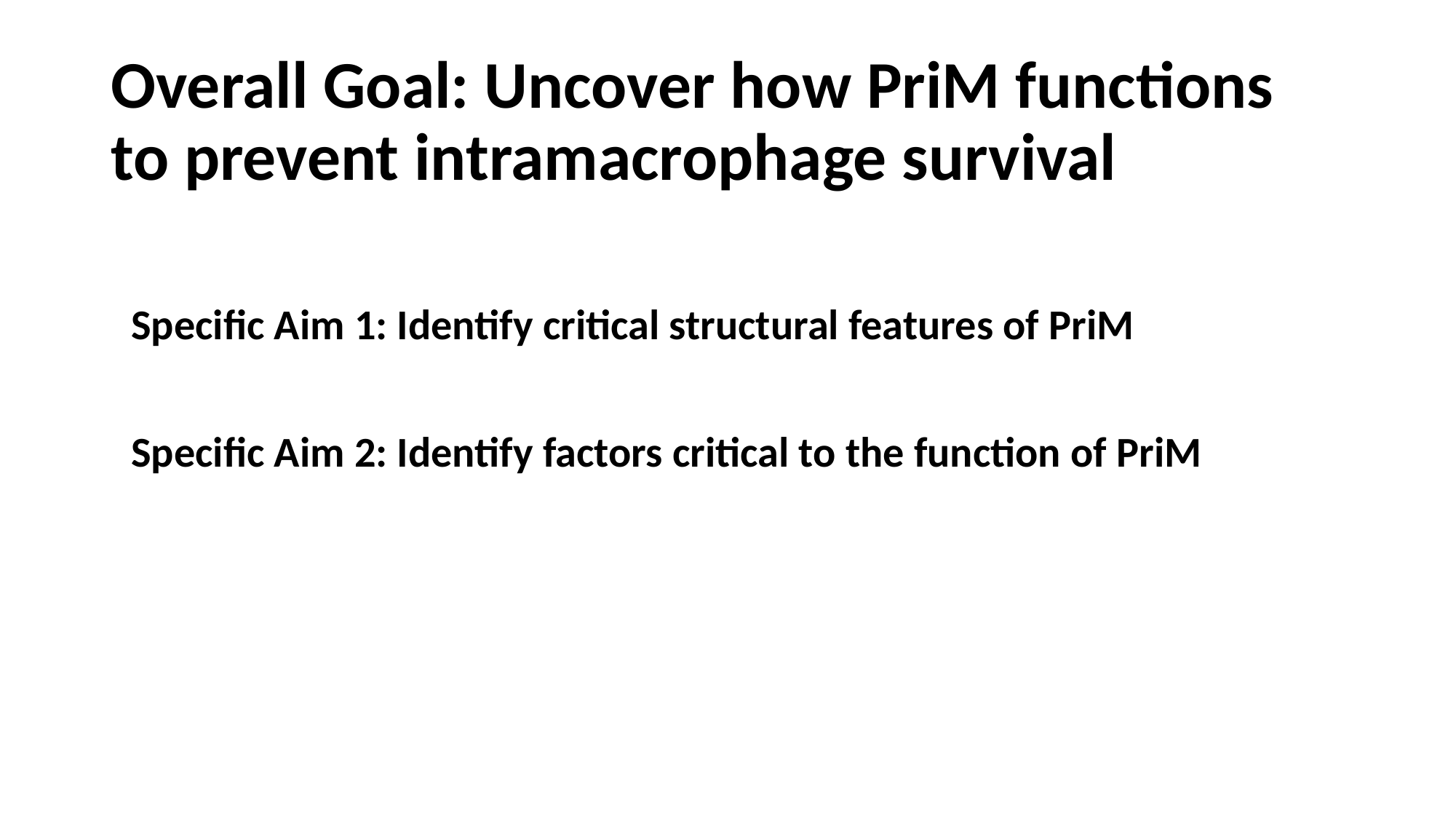

# Overall Goal: Uncover how PriM functions to prevent intramacrophage survival

Specific Aim 1: Identify critical structural features of PriM

Specific Aim 2: Identify factors critical to the function of PriM